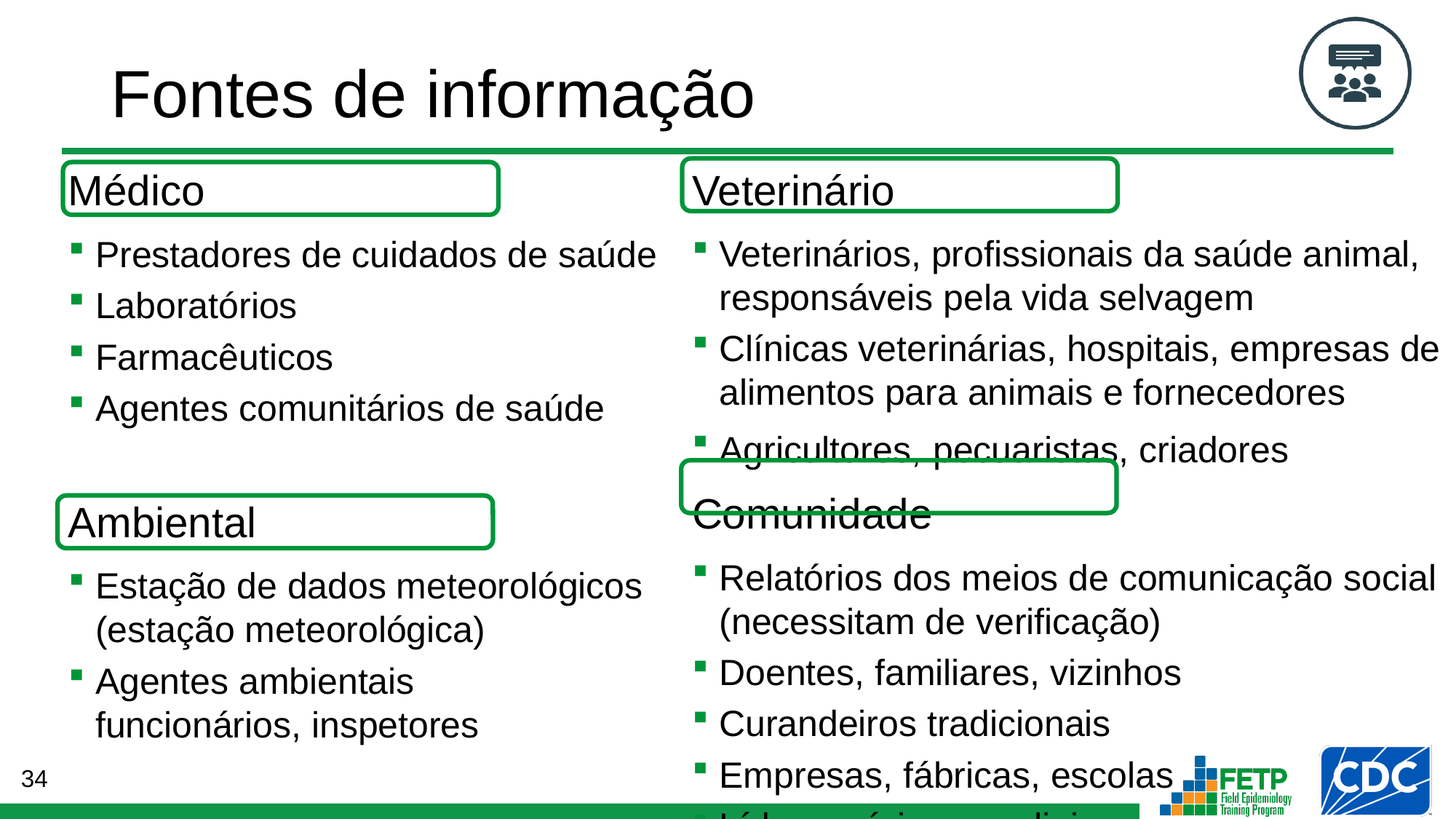

# Fontes de informação
Veterinário
Veterinários, profissionais da saúde animal, responsáveis pela vida selvagem
Clínicas veterinárias, hospitais, empresas de alimentos para animais e fornecedores
Agricultores, pecuaristas, criadores
Comunidade
Relatórios dos meios de comunicação social (necessitam de verificação)
Doentes, familiares, vizinhos
Curandeiros tradicionais
Empresas, fábricas, escolas
Líderes cívicos e religiosos
Médico
Prestadores de cuidados de saúde
Laboratórios
Farmacêuticos
Agentes comunitários de saúde

Ambiental
Estação de dados meteorológicos (estação meteorológica)
Agentes ambientais
funcionários, inspetores